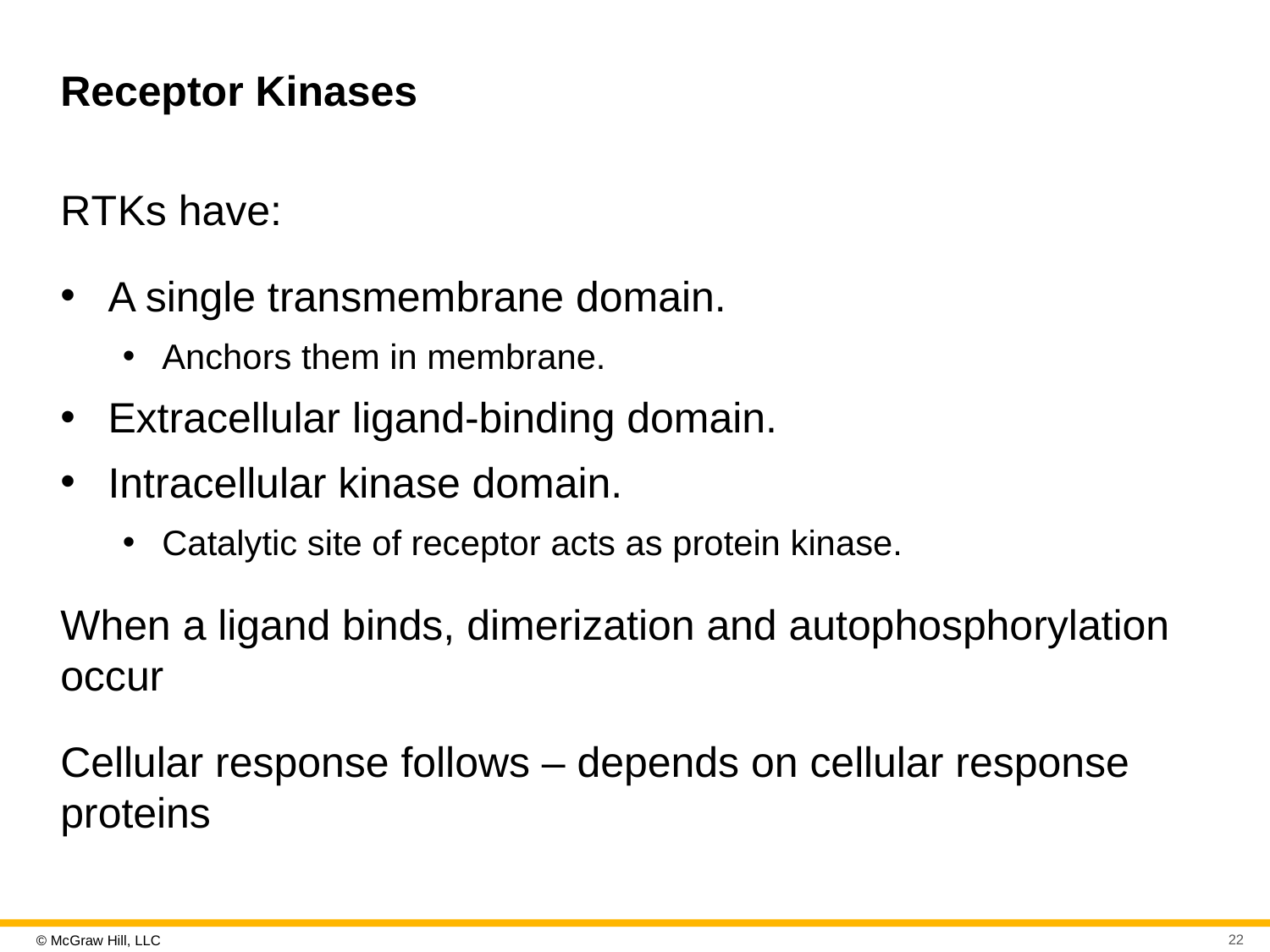

# Receptor Kinases
R T Ks have:
A single transmembrane domain.
Anchors them in membrane.
Extracellular ligand-binding domain.
Intracellular kinase domain.
Catalytic site of receptor acts as protein kinase.
When a ligand binds, dimerization and autophosphorylation occur
Cellular response follows – depends on cellular response proteins
22